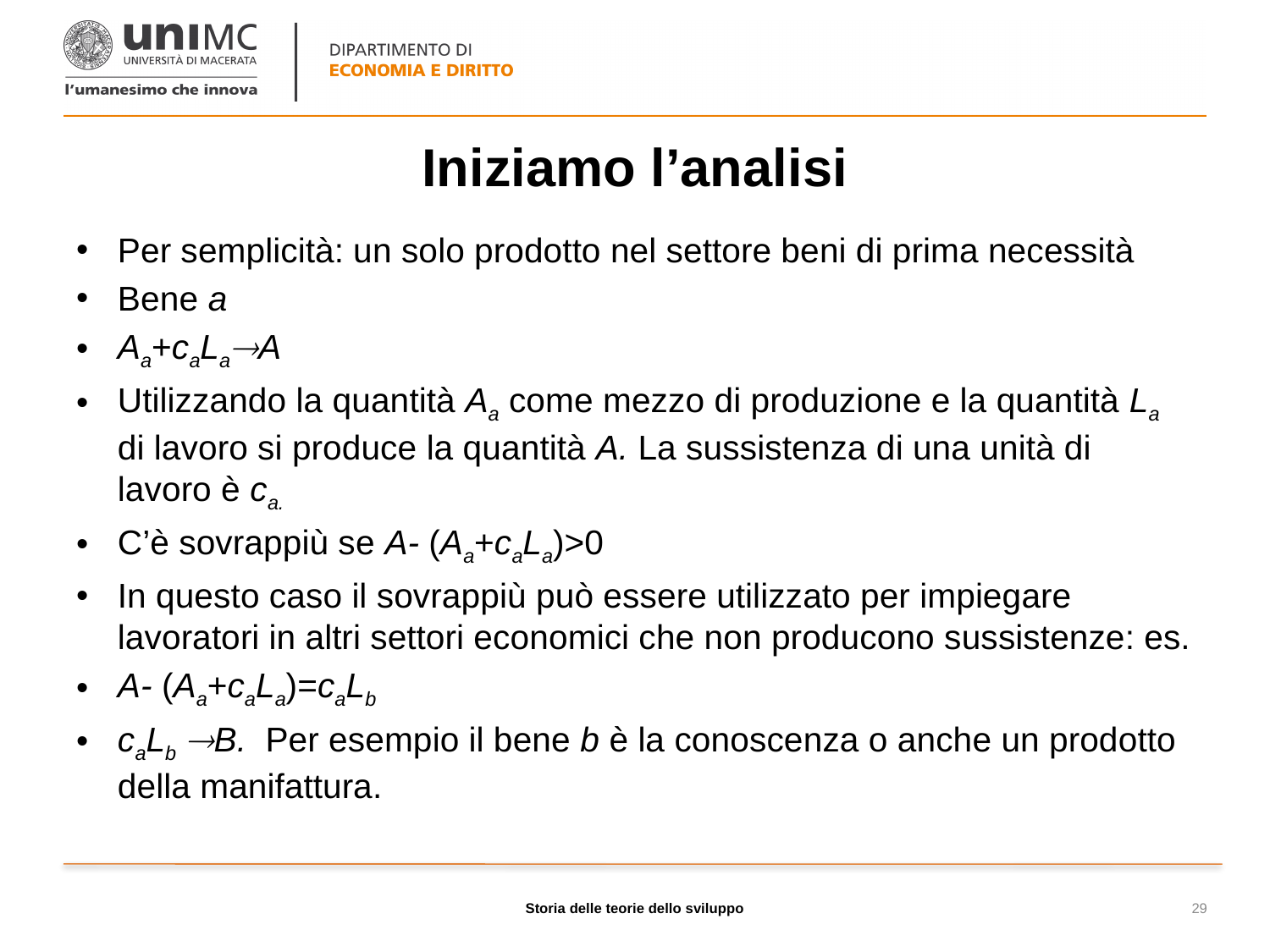

# Iniziamo l’analisi
Per semplicità: un solo prodotto nel settore beni di prima necessità
Bene a
Aa+caLa→A
Utilizzando la quantità Aa come mezzo di produzione e la quantità La di lavoro si produce la quantità A. La sussistenza di una unità di lavoro è ca.
C’è sovrappiù se A- (Aa+caLa)>0
In questo caso il sovrappiù può essere utilizzato per impiegare lavoratori in altri settori economici che non producono sussistenze: es.
A- (Aa+caLa)=caLb
caLb →B.  Per esempio il bene b è la conoscenza o anche un prodotto della manifattura.

Storia delle teorie dello sviluppo
29